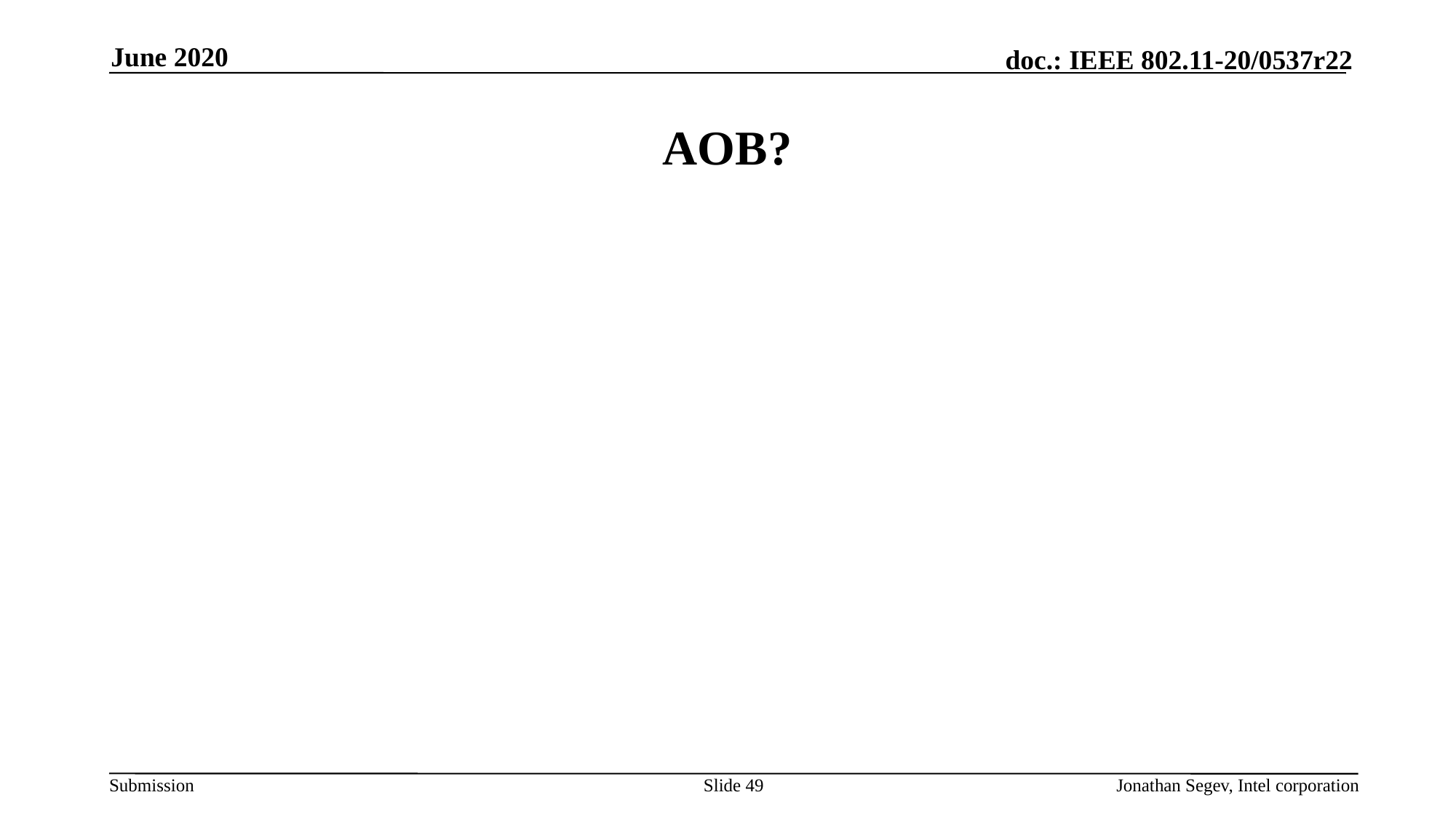

June 2020
# AOB?

Slide 49
Jonathan Segev, Intel corporation